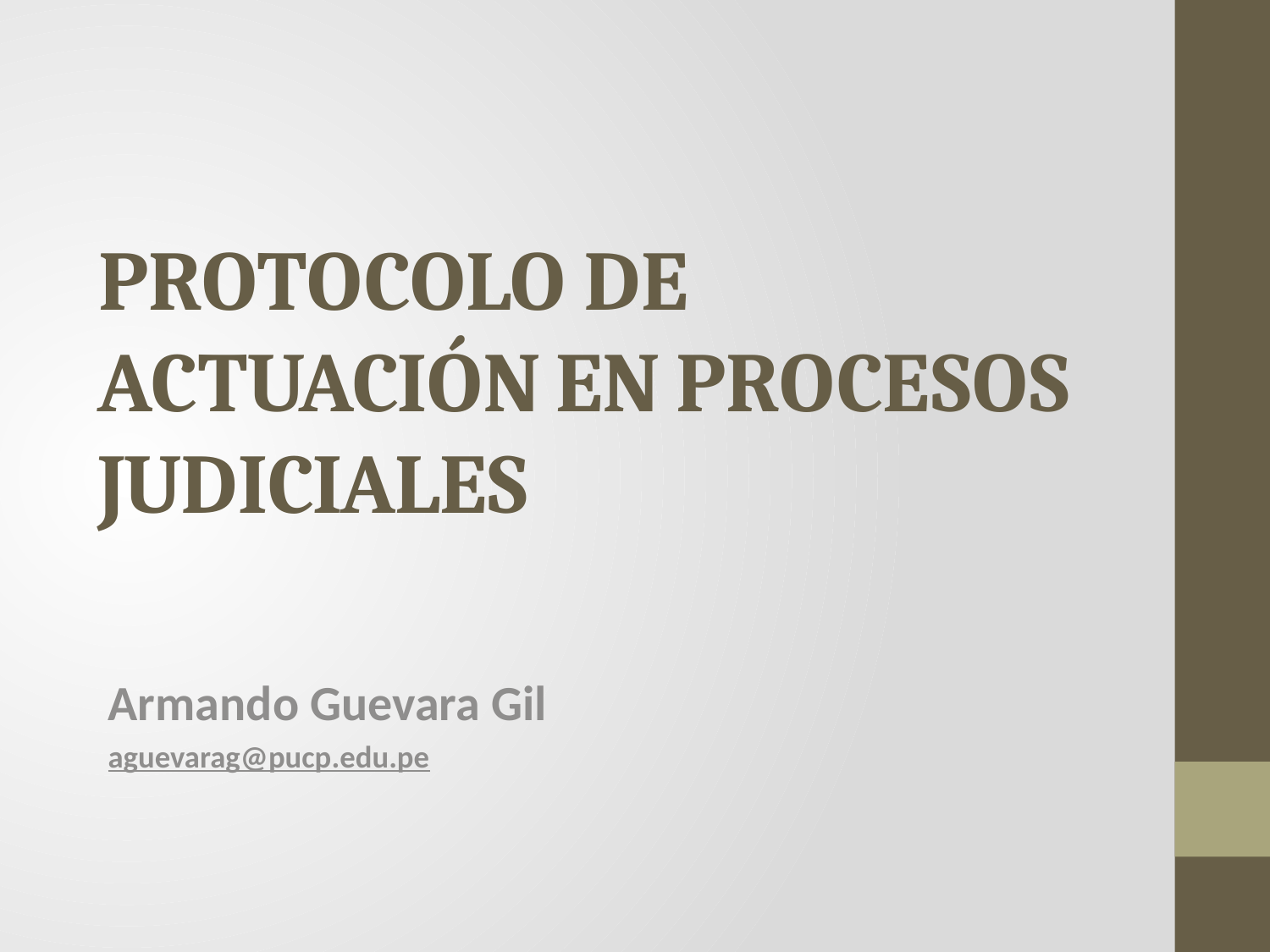

# PROTOCOLO DE ACTUACIÓN EN PROCESOS JUDICIALES

Armando Guevara Gil
aguevarag@pucp.edu.pe